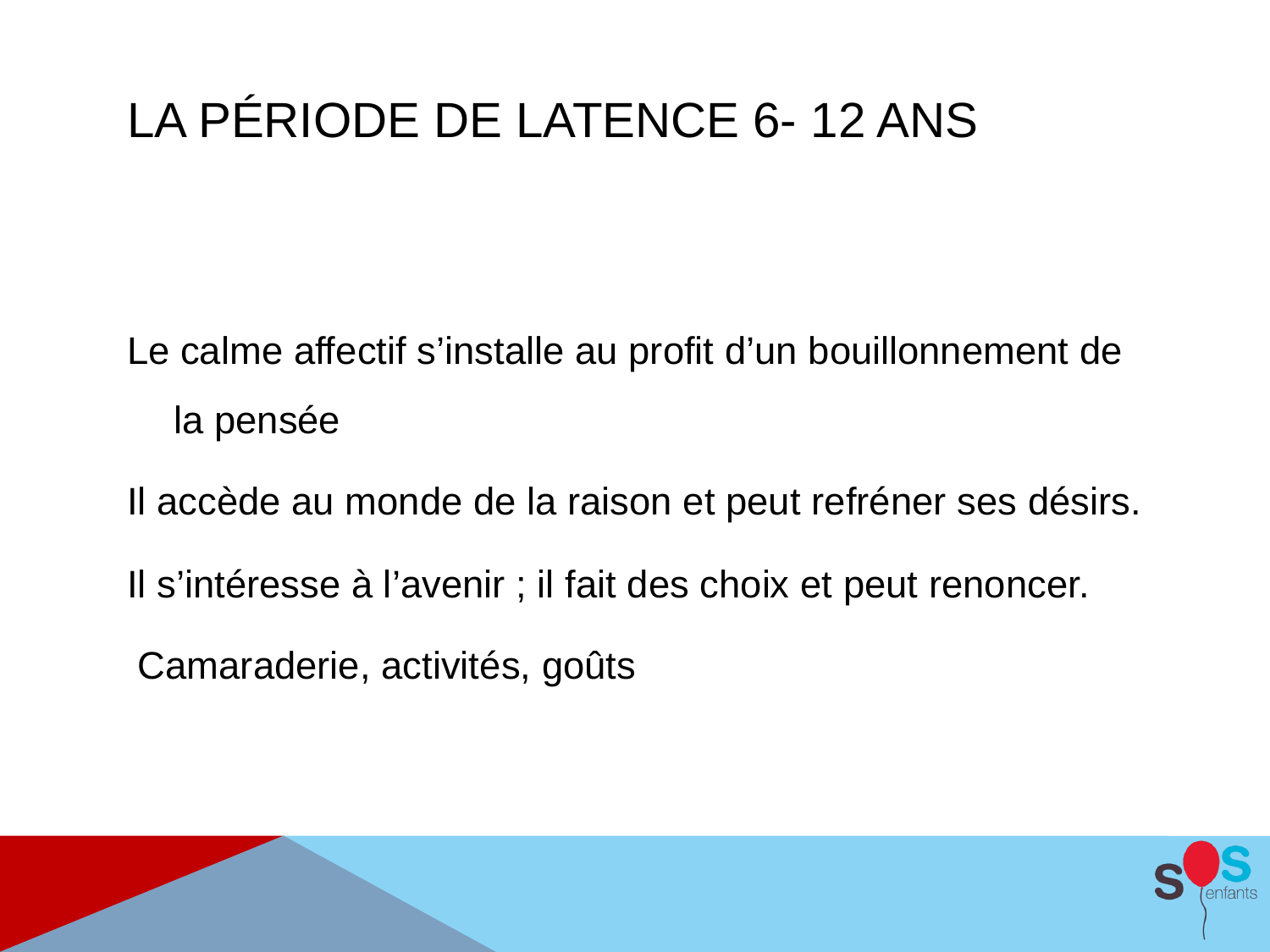

# La période de latence 6- 12 ans
Le calme affectif s’installe au profit d’un bouillonnement de la pensée
Il accède au monde de la raison et peut refréner ses désirs.
Il s’intéresse à l’avenir ; il fait des choix et peut renoncer.
 Camaraderie, activités, goûts